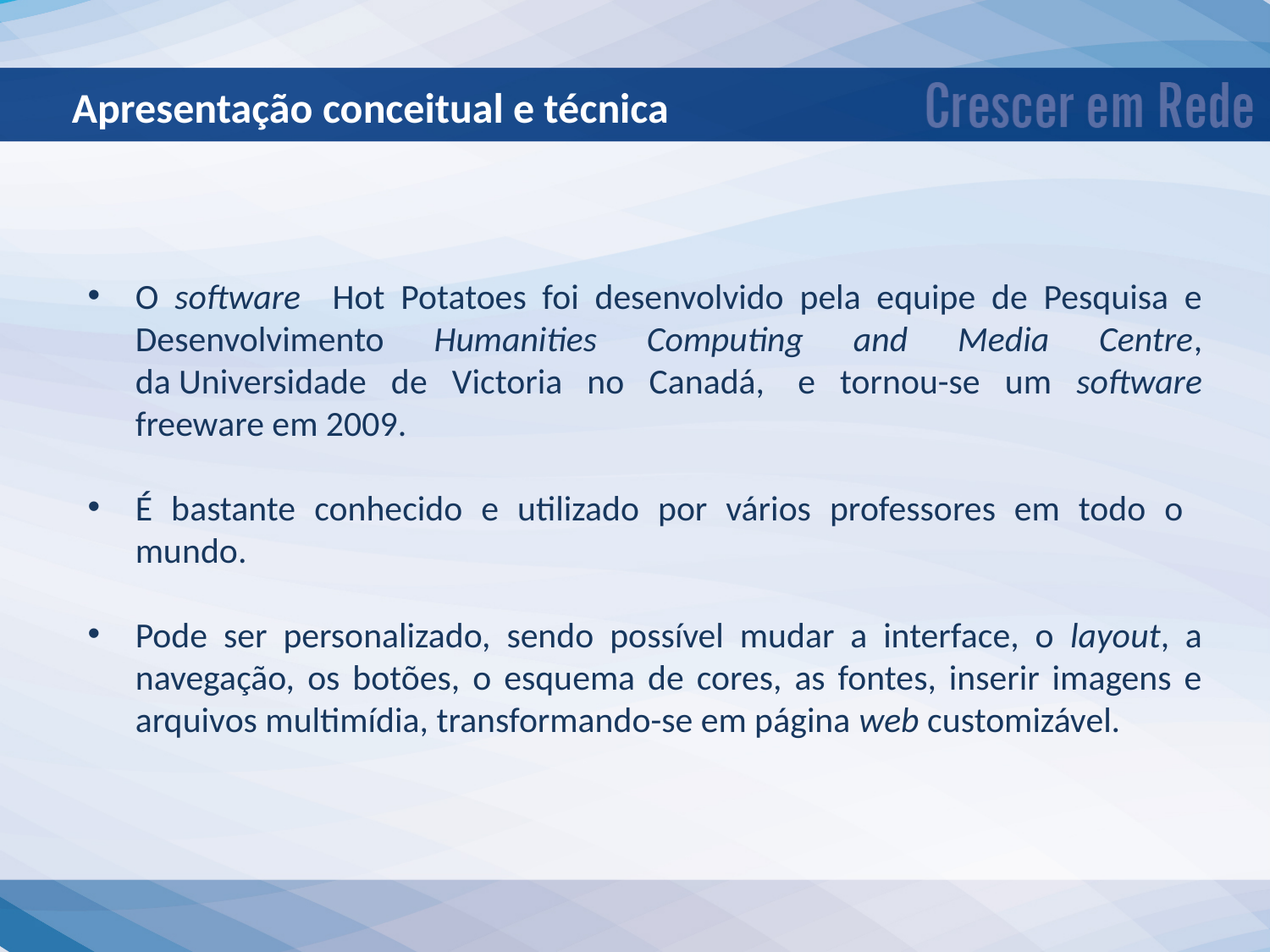

Apresentação conceitual e técnica

O software  Hot Potatoes foi desenvolvido pela equipe de Pesquisa e Desenvolvimento Humanities Computing and Media Centre, da Universidade de Victoria no Canadá,  e tornou-se um software freeware em 2009.

É bastante conhecido e utilizado por vários professores em todo o  mundo.

Pode ser personalizado, sendo possível mudar a interface, o layout, a navegação, os botões, o esquema de cores, as fontes, inserir imagens e arquivos multimídia, transformando-se em página web customizável.